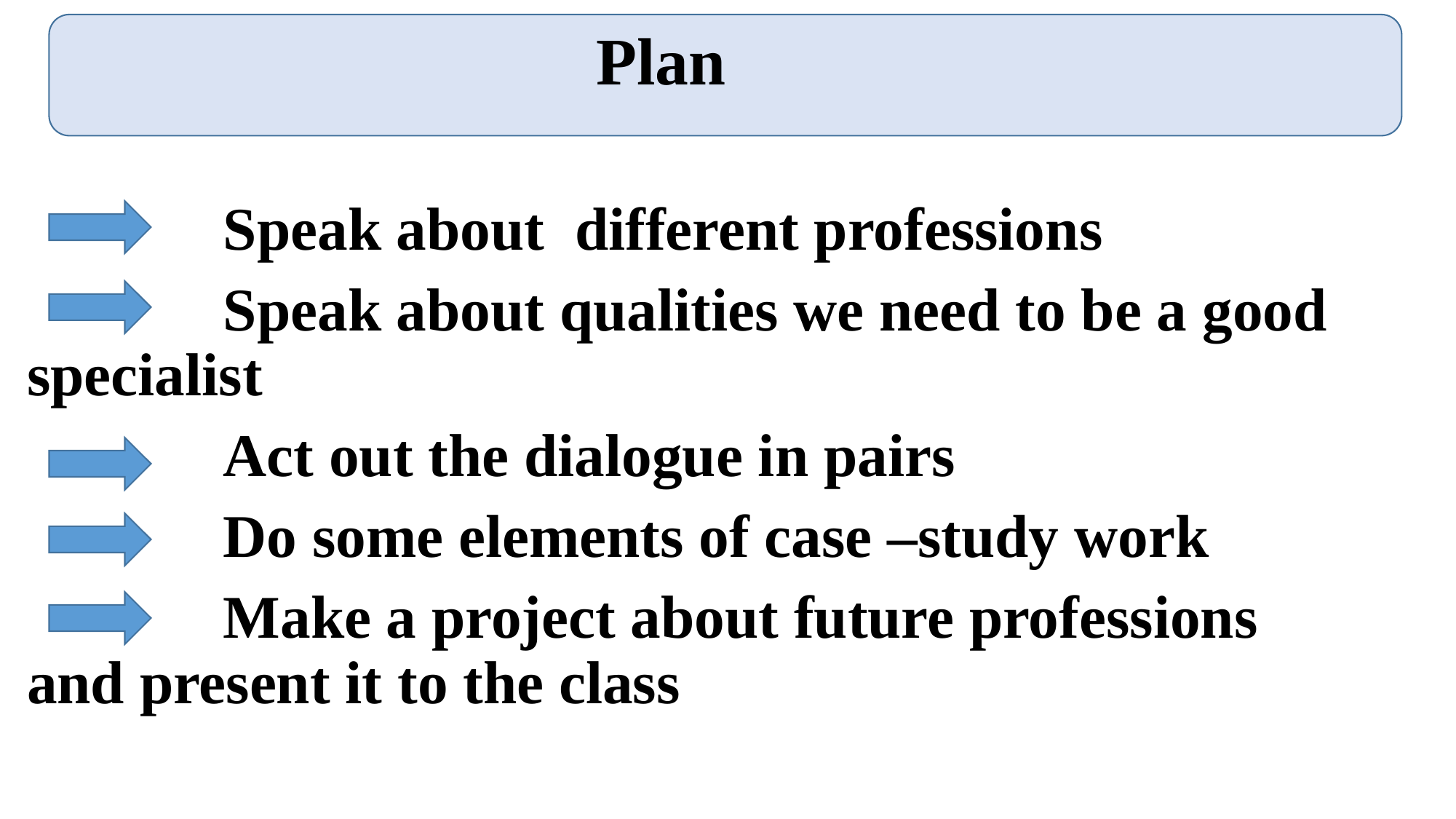

# Plan
             Speak about  different professions
             Speak about qualities we need to be a good specialist
             Act out the dialogue in pairs
             Do some elements of case –study work
             Make a project about future professions and present it to the class